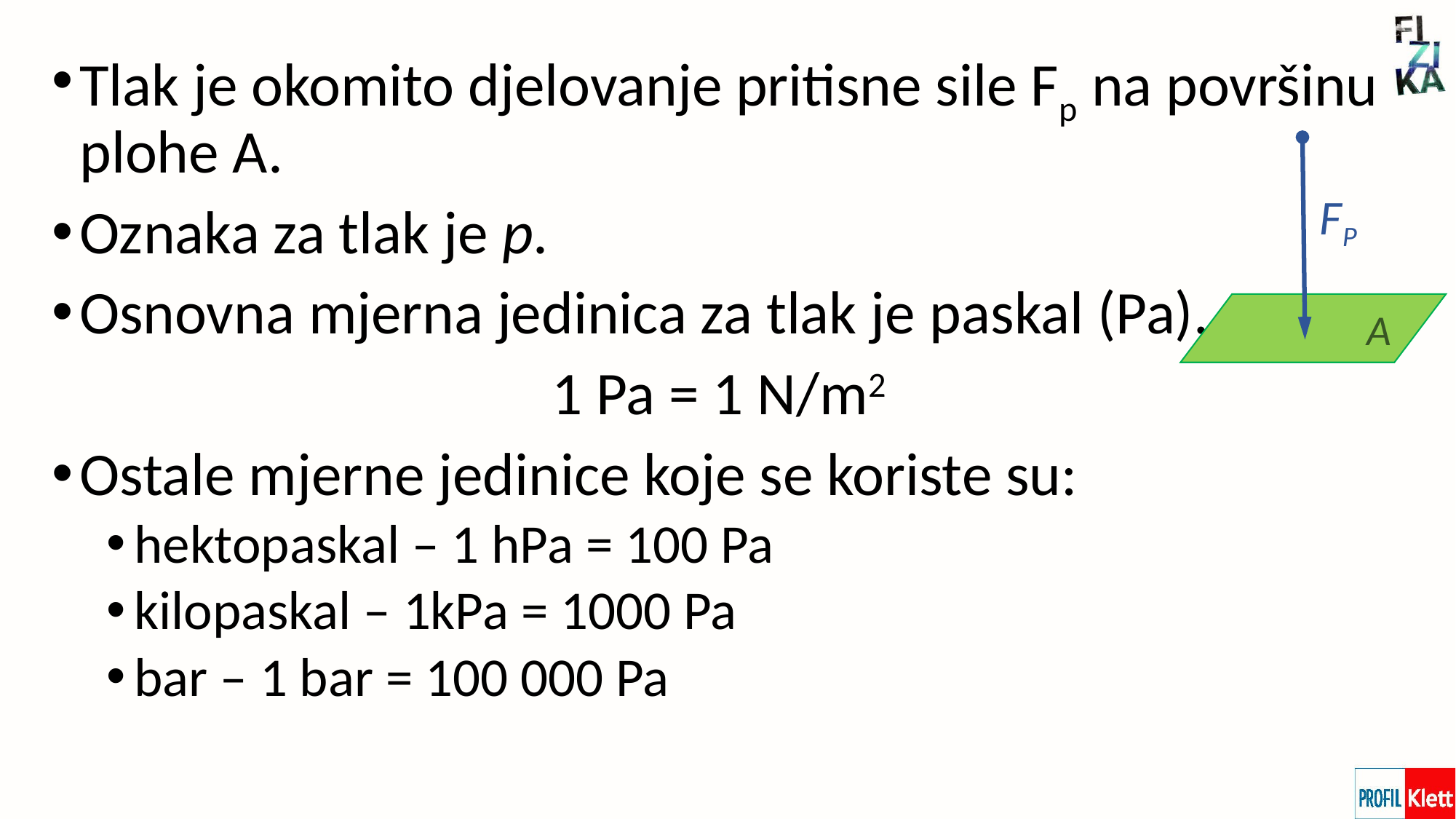

Tlak je okomito djelovanje pritisne sile Fp na površinu plohe A.
Oznaka za tlak je p.
Osnovna mjerna jedinica za tlak je paskal (Pa).
1 Pa = 1 N/m2
Ostale mjerne jedinice koje se koriste su:
hektopaskal – 1 hPa = 100 Pa
kilopaskal – 1kPa = 1000 Pa
bar – 1 bar = 100 000 Pa
FP
A